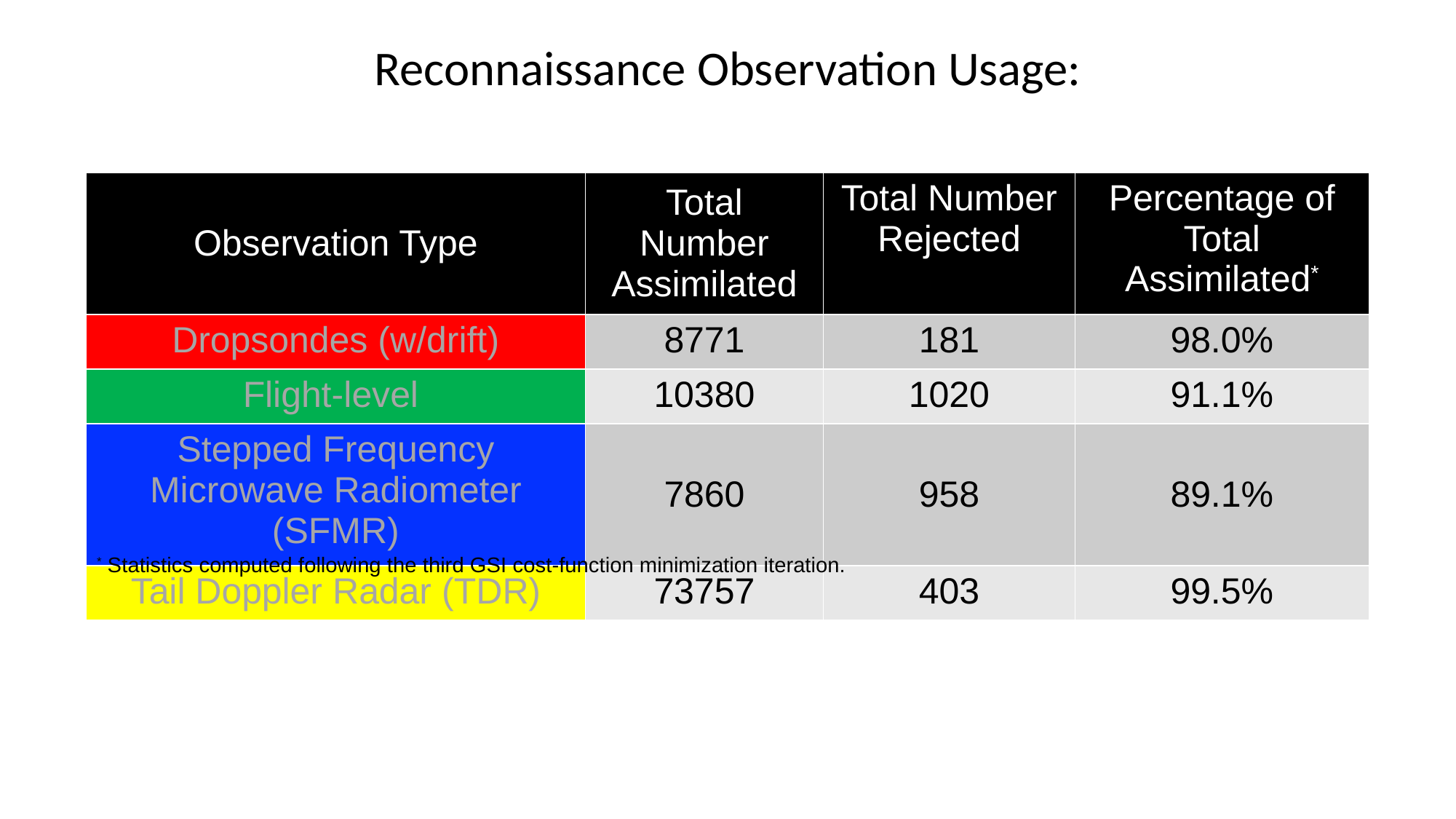

Reconnaissance Observation Usage:
| Observation Type | Total Number Assimilated | Total Number Rejected | Percentage of Total Assimilated\* |
| --- | --- | --- | --- |
| Dropsondes (w/drift) | 8771 | 181 | 98.0% |
| Flight-level | 10380 | 1020 | 91.1% |
| Stepped Frequency Microwave Radiometer (SFMR) | 7860 | 958 | 89.1% |
| Tail Doppler Radar (TDR) | 73757 | 403 | 99.5% |
* Statistics computed following the third GSI cost-function minimization iteration.